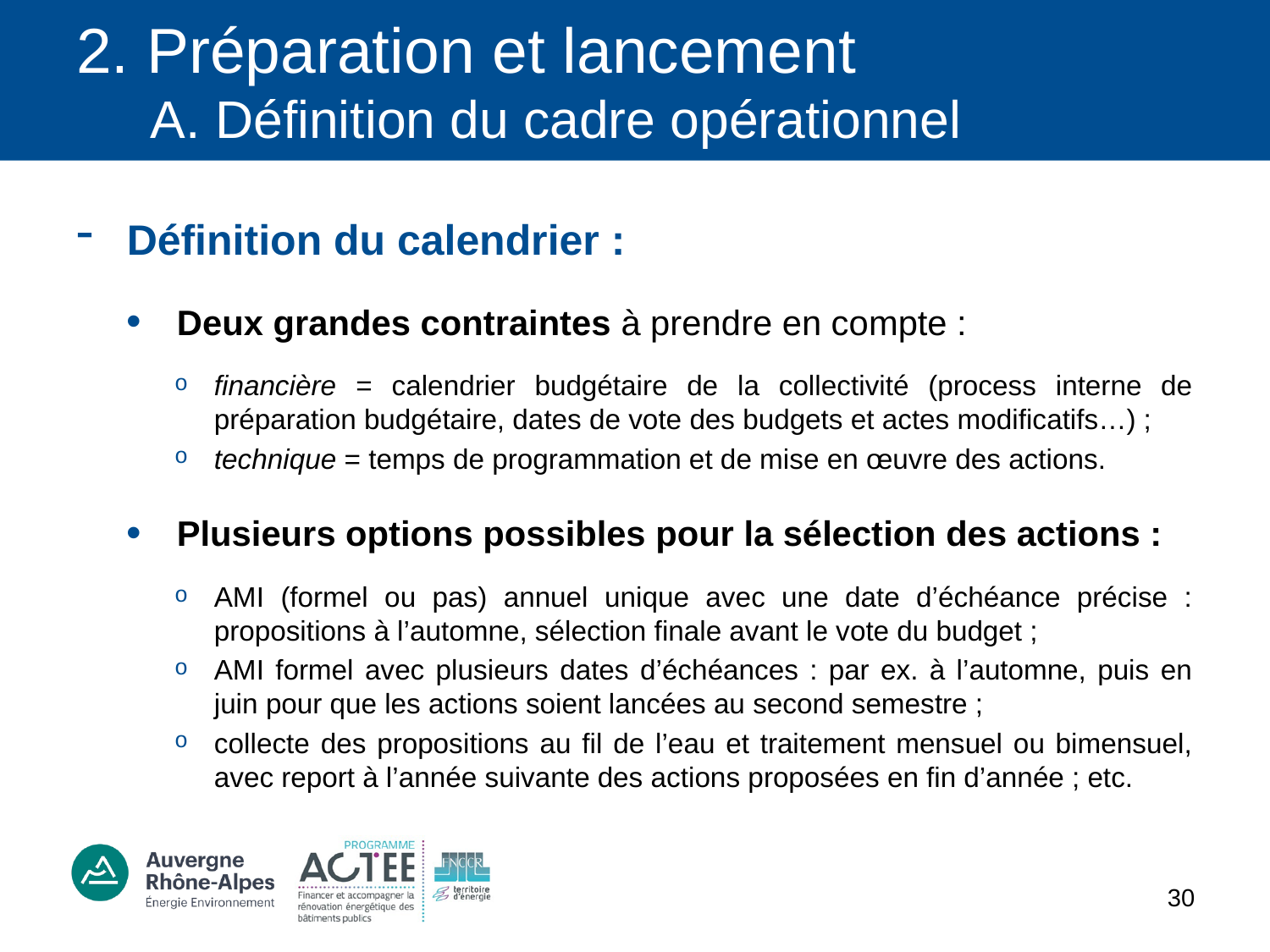

# 2. Préparation et lancement A. Définition du cadre opérationnel
Définition du calendrier :

Deux grandes contraintes à prendre en compte :

financière = calendrier budgétaire de la collectivité (process interne de préparation budgétaire, dates de vote des budgets et actes modificatifs…) ;
technique = temps de programmation et de mise en œuvre des actions.

Plusieurs options possibles pour la sélection des actions :

AMI (formel ou pas) annuel unique avec une date d’échéance précise : propositions à l’automne, sélection finale avant le vote du budget ;
AMI formel avec plusieurs dates d’échéances : par ex. à l’automne, puis en juin pour que les actions soient lancées au second semestre ;
collecte des propositions au fil de l’eau et traitement mensuel ou bimensuel, avec report à l’année suivante des actions proposées en fin d’année ; etc.